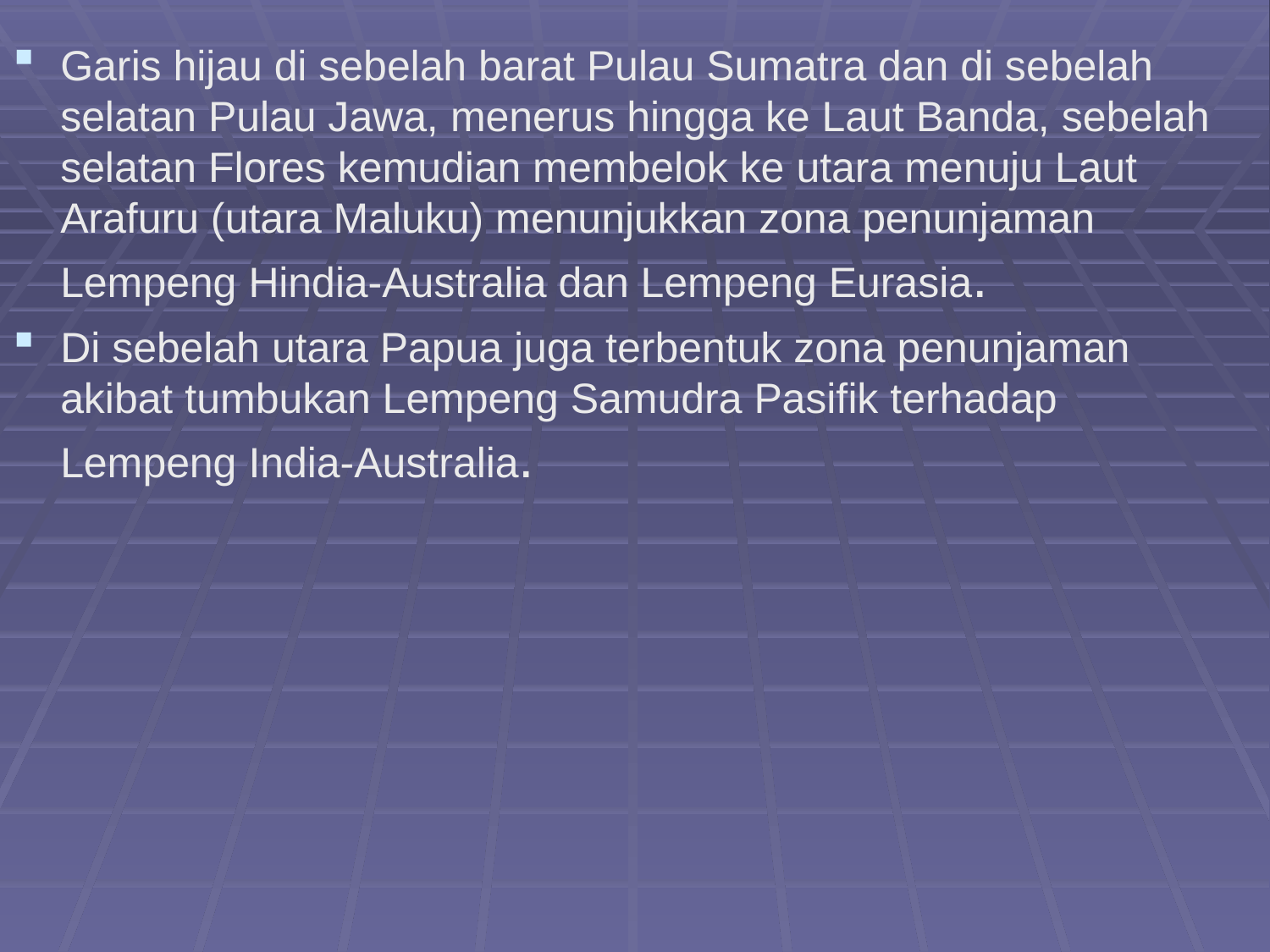

Garis hijau di sebelah barat Pulau Sumatra dan di sebelah selatan Pulau Jawa, menerus hingga ke Laut Banda, sebelah selatan Flores kemudian membelok ke utara menuju Laut Arafuru (utara Maluku) menunjukkan zona penunjaman Lempeng Hindia-Australia dan Lempeng Eurasia.
Di sebelah utara Papua juga terbentuk zona penunjaman akibat tumbukan Lempeng Samudra Pasifik terhadap Lempeng India-Australia.